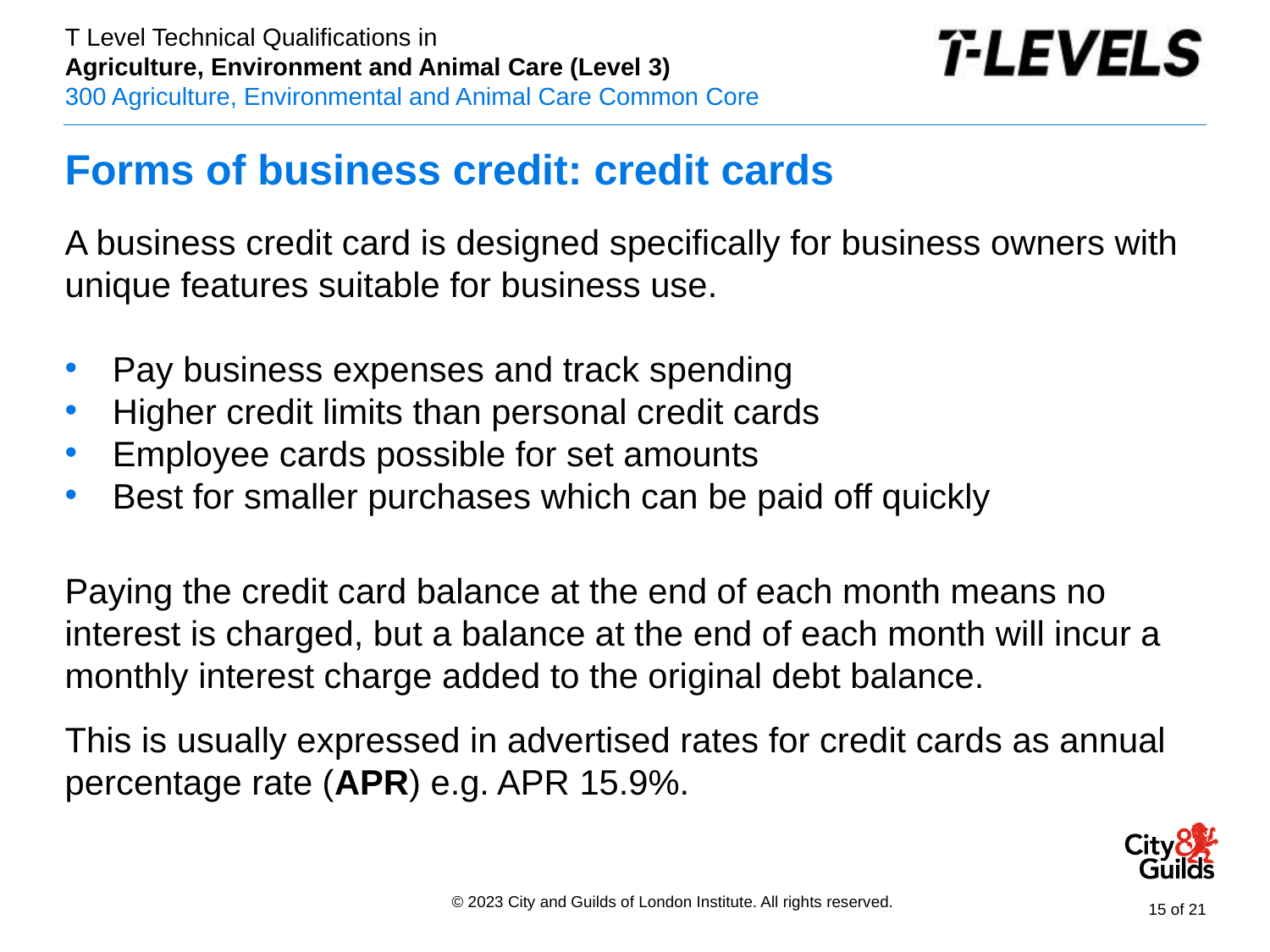

# Forms of business credit: credit cards
A business credit card is designed specifically for business owners with unique features suitable for business use.

Pay business expenses and track spending
Higher credit limits than personal credit cards
Employee cards possible for set amounts
Best for smaller purchases which can be paid off quickly

Paying the credit card balance at the end of each month means no interest is charged, but a balance at the end of each month will incur a monthly interest charge added to the original debt balance.
This is usually expressed in advertised rates for credit cards as annual percentage rate (APR) e.g. APR 15.9%.